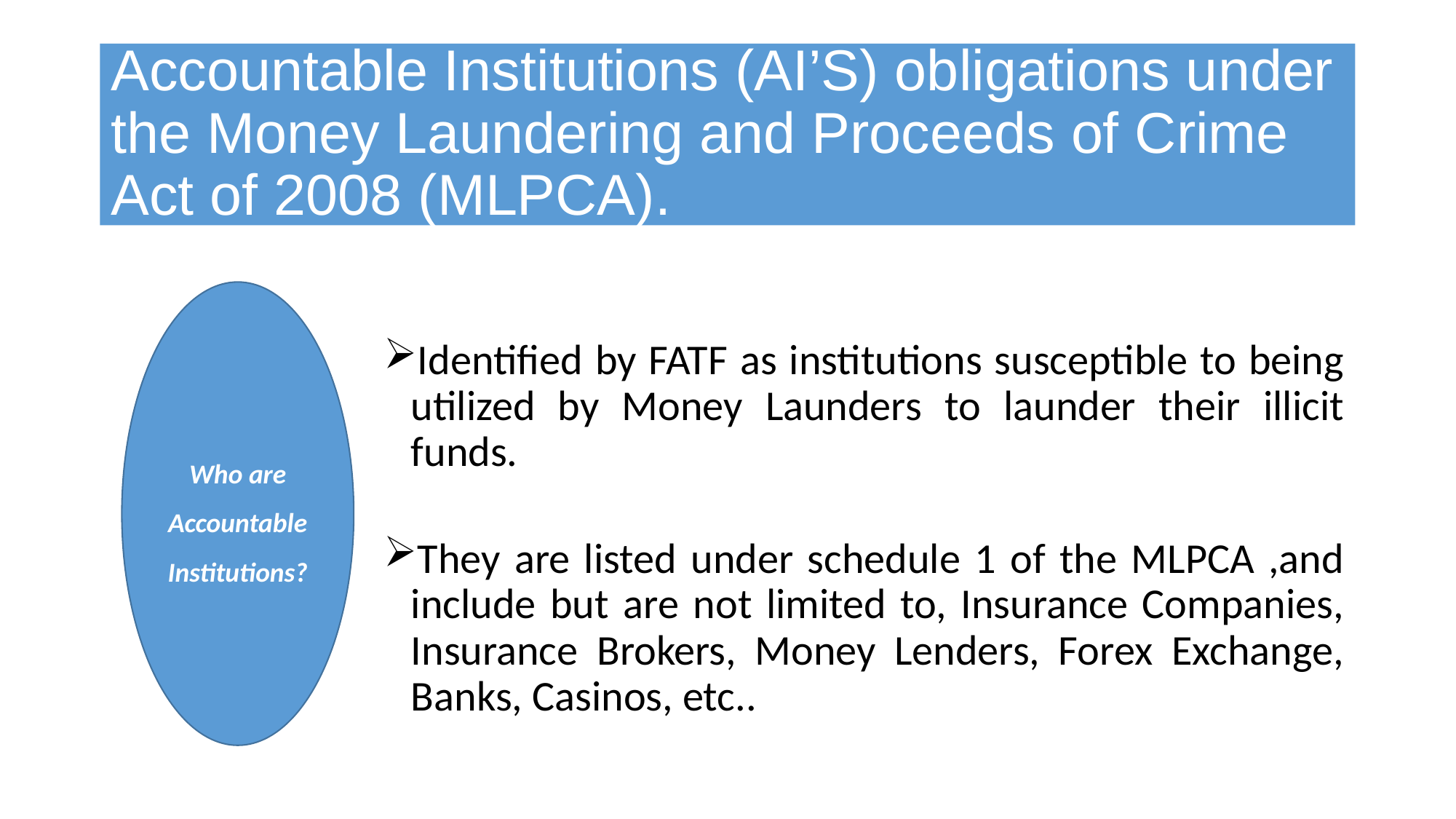

# Accountable Institutions (AI’S) obligations under the Money Laundering and Proceeds of Crime Act of 2008 (MLPCA).

Identified by FATF as institutions susceptible to being utilized by Money Launders to launder their illicit funds.

They are listed under schedule 1 of the MLPCA ,and include but are not limited to, Insurance Companies, Insurance Brokers, Money Lenders, Forex Exchange, Banks, Casinos, etc..
Who are Accountable Institutions?